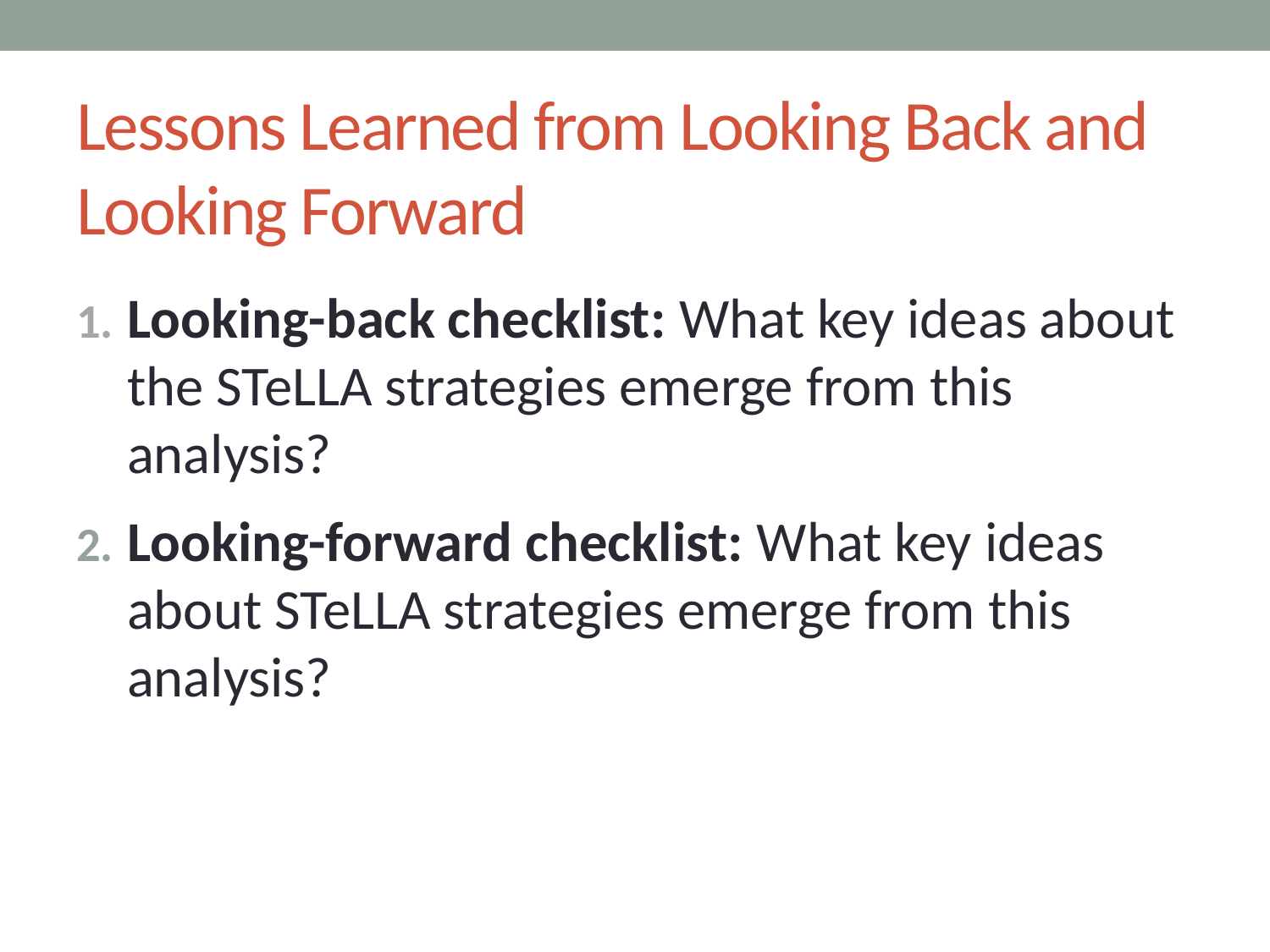

# Lessons Learned from Looking Back and Looking Forward
Looking-back checklist: What key ideas about the STeLLA strategies emerge from this analysis?
Looking-forward checklist: What key ideas about STeLLA strategies emerge from this analysis?